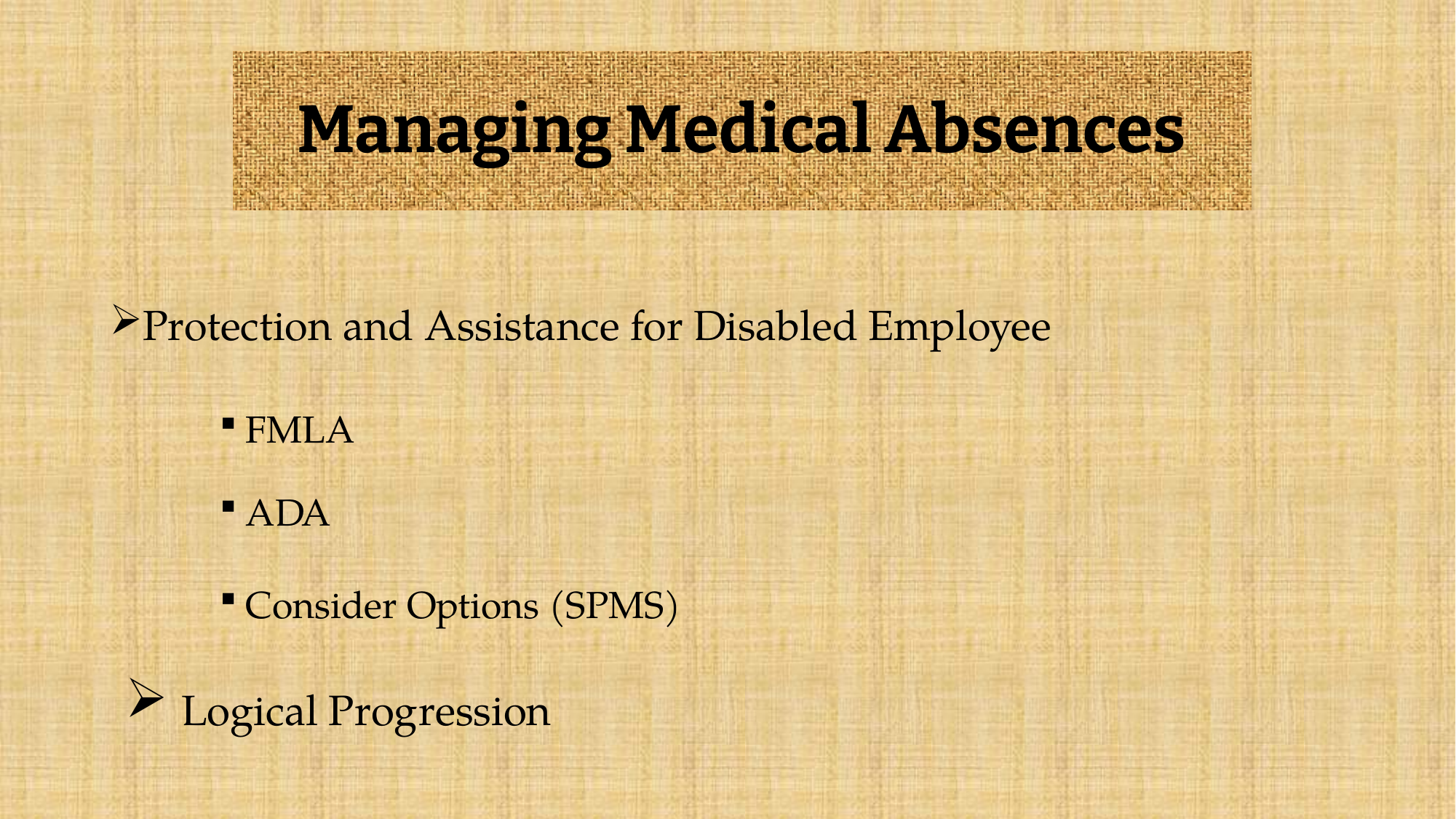

# Managing Medical Absences
Protection and Assistance for Disabled Employee
FMLA
ADA
Consider Options (SPMS)
 Logical Progression